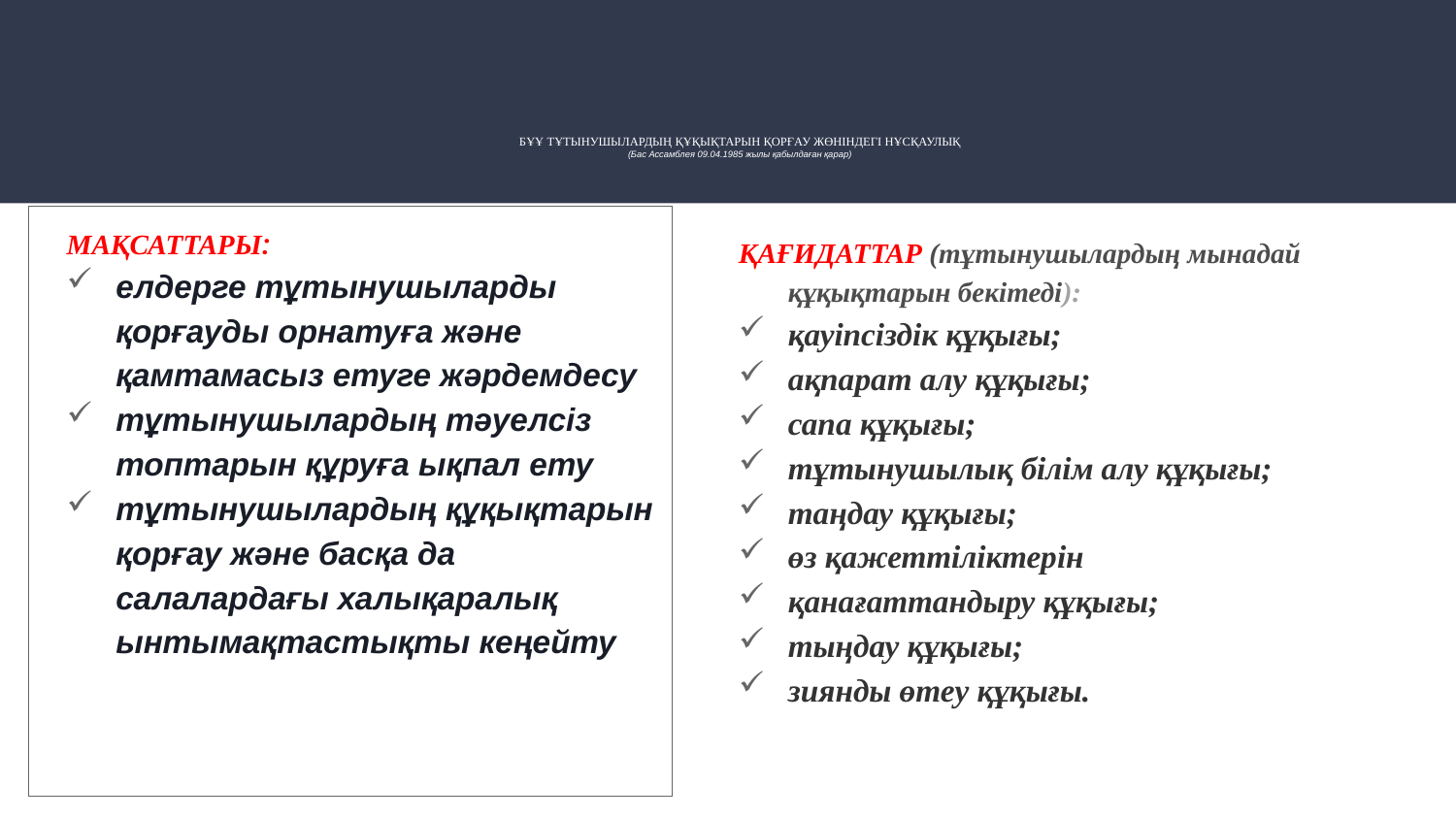

# БҰҰ ТҰТЫНУШЫЛАРДЫҢ ҚҰҚЫҚТАРЫН ҚОРҒАУ ЖӨНІНДЕГІ НҰСҚАУЛЫҚ (Бас Ассамблея 09.04.1985 жылы қабылдаған қарар)

МАҚСАТТАРЫ:
елдерге тұтынушыларды қорғауды орнатуға және қамтамасыз етуге жәрдемдесу
тұтынушылардың тәуелсіз топтарын құруға ықпал ету
тұтынушылардың құқықтарын қорғау және басқа да салалардағы халықаралық ынтымақтастықты кеңейту
ҚАҒИДАТТАР (тұтынушылардың мынадай құқықтарын бекітеді):
қауіпсіздік құқығы;
ақпарат алу құқығы;
сапа құқығы;
тұтынушылық білім алу құқығы;
таңдау құқығы;
өз қажеттіліктерін
қанағаттандыру құқығы;
тыңдау құқығы;
зиянды өтеу құқығы.